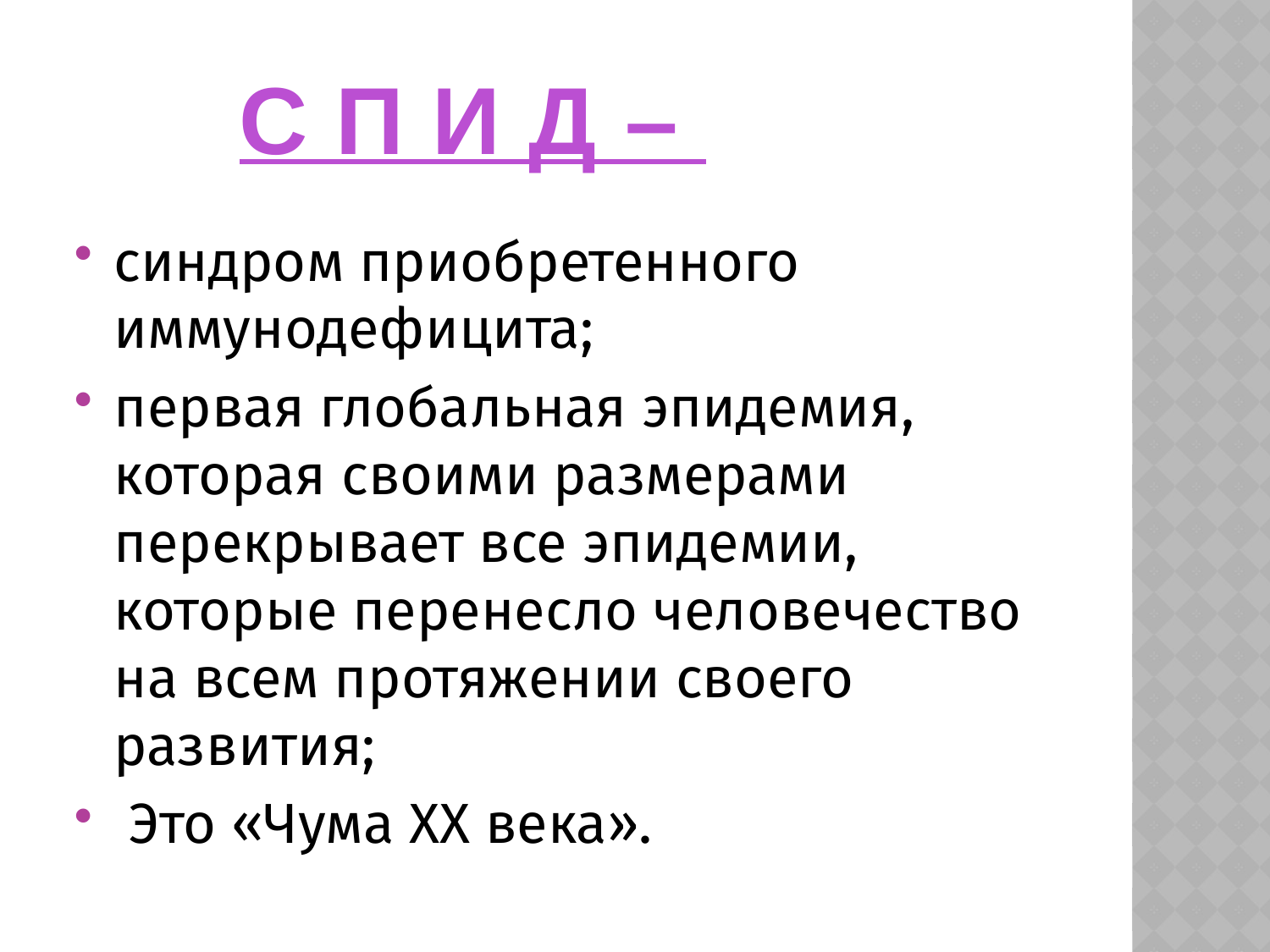

# С П И Д –

синдром приобретенного иммунодефицита;
первая глобальная эпидемия, которая своими размерами перекрывает все эпидемии, которые перенесло человечество на всем протяжении своего развития;
 Это «Чума XX века».